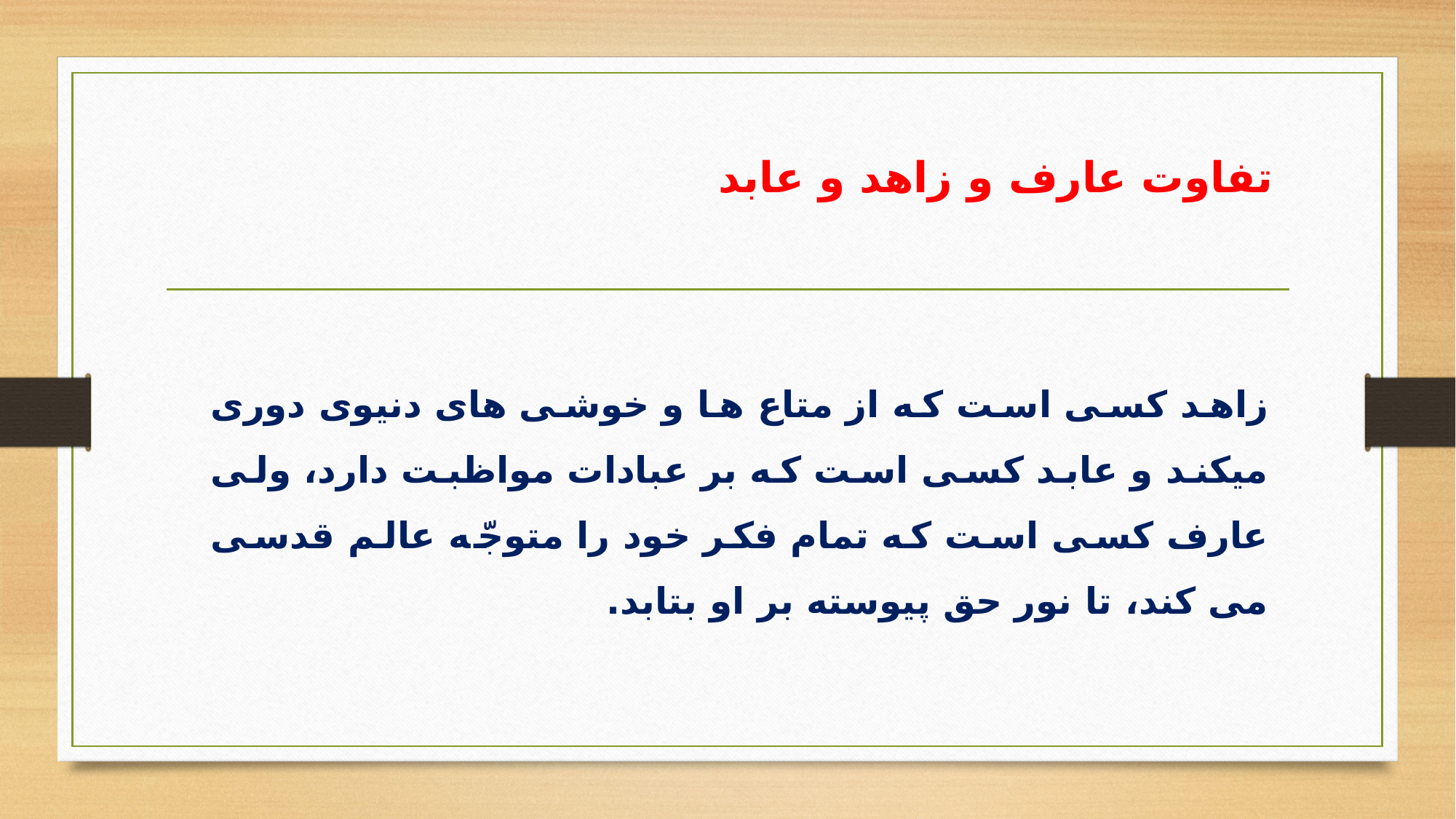

تفاوت عارف و زاهد و عابد

زاهد كسى است كه از متاع ها و خوشى هاى دنيوى دوری می­کند و عابد كسى است كه بر عبادات مواظبت دارد، ولى عارف كسى است كه تمام فكر خود را متوجّه عالم قدسى مى كند، تا نور حق پيوسته بر او بتابد.